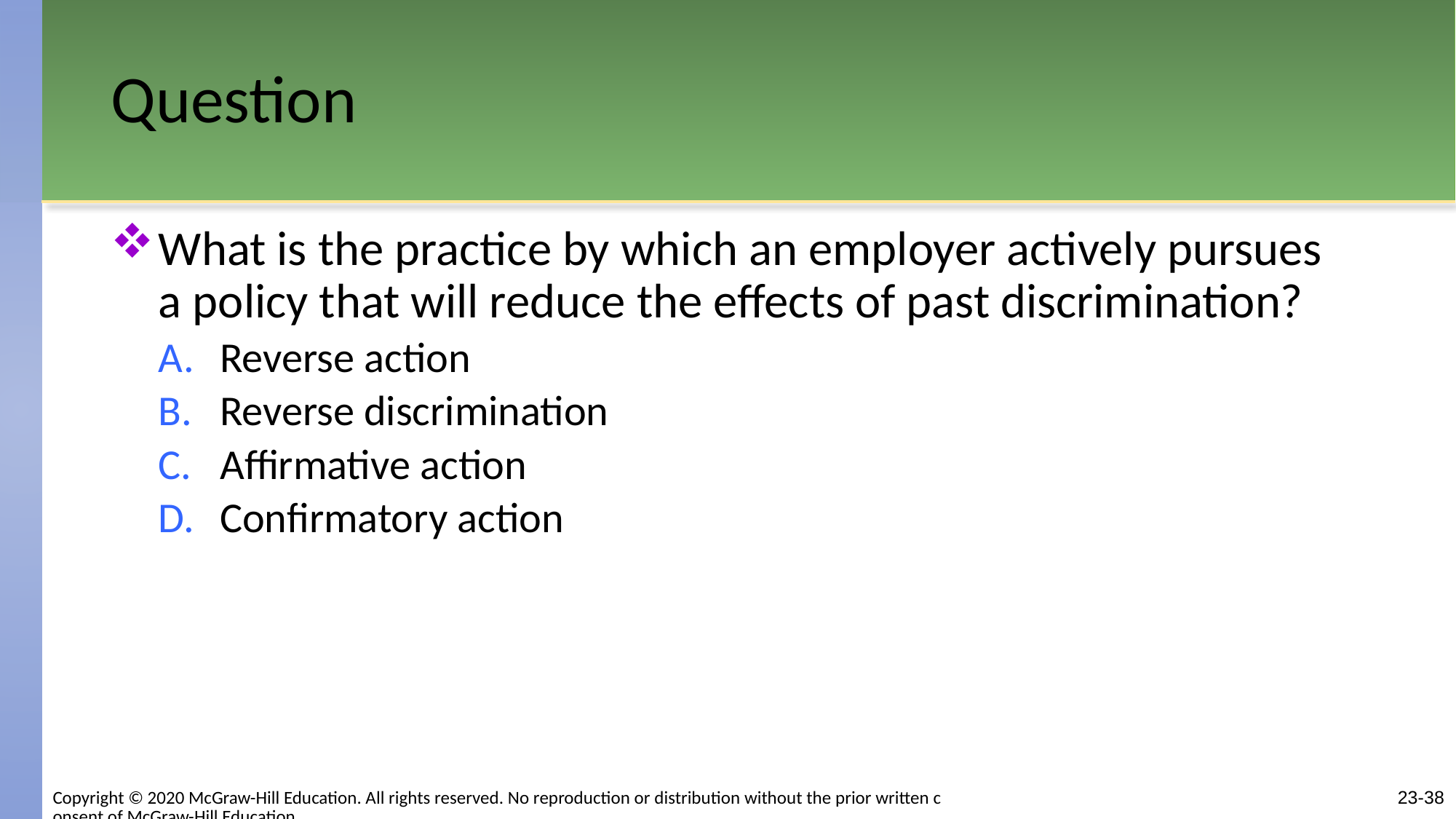

# Question
What is the practice by which an employer actively pursues a policy that will reduce the effects of past discrimination?
Reverse action
Reverse discrimination
Affirmative action
Confirmatory action
Copyright © 2020 McGraw-Hill Education. All rights reserved. No reproduction or distribution without the prior written consent of McGraw-Hill Education.
23-38